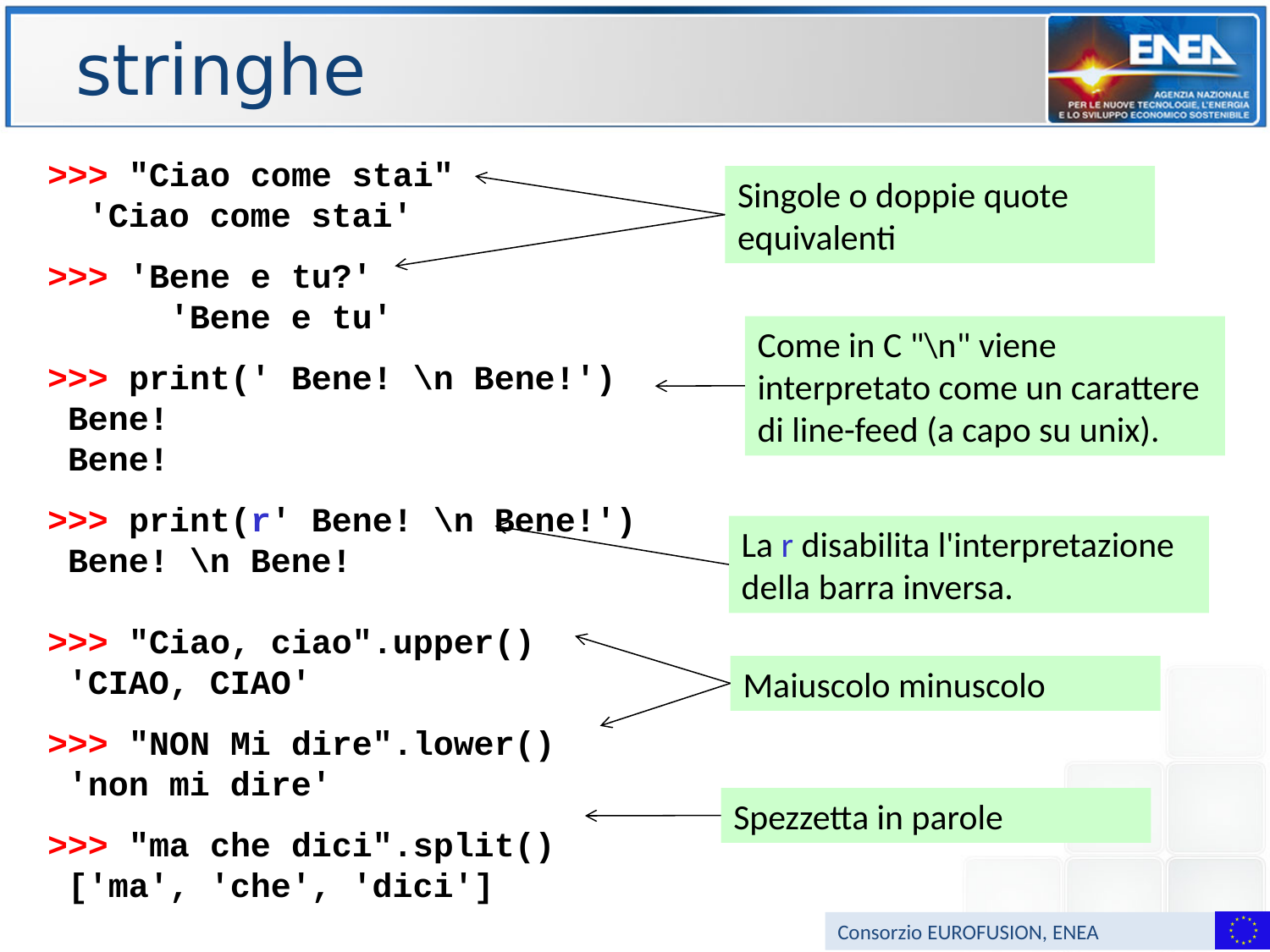

# stringhe
>>> "Ciao come stai"
  'Ciao come stai'
>>> 'Bene e tu?'
	'Bene e tu'
>>> print(' Bene! \n Bene!')
 Bene!
 Bene!
>>> print(r' Bene! \n Bene!')
 Bene! \n Bene!

>>> "Ciao, ciao".upper()
 'CIAO, CIAO'
>>> "NON Mi dire".lower()
 'non mi dire'
>>> "ma che dici".split()
 ['ma', 'che', 'dici']
Singole o doppie quote equivalenti
Come in C "\n" viene interpretato come un carattere di line-feed (a capo su unix).
La r disabilita l'interpretazione della barra inversa.
Maiuscolo minuscolo
Spezzetta in parole